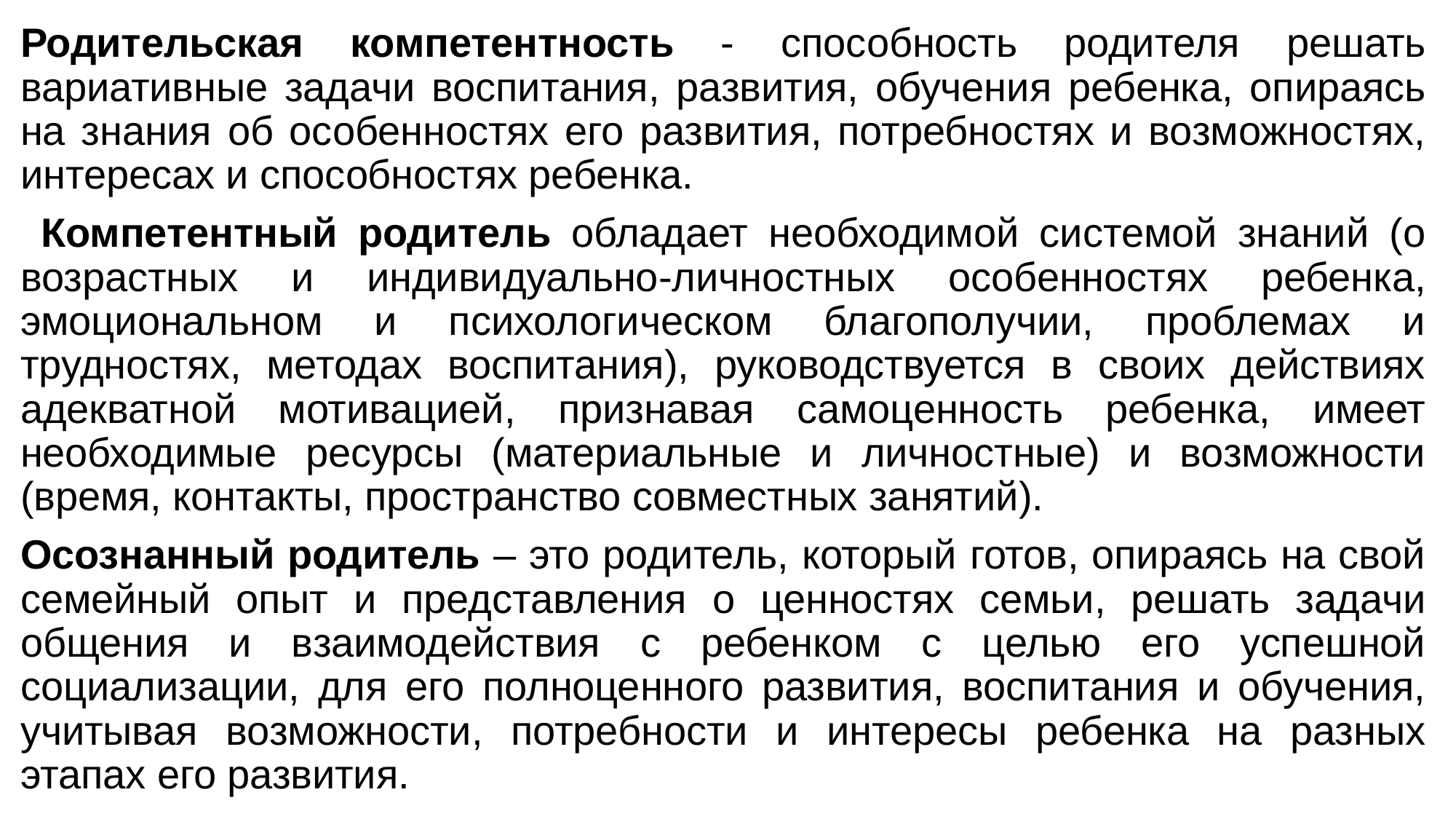

Родительская компетентность - способность родителя решать вариативные задачи воспитания, развития, обучения ребенка, опираясь на знания об особенностях его развития, потребностях и возможностях, интересах и способностях ребенка.
 Компетентный родитель обладает необходимой системой знаний (о возрастных и индивидуально-личностных особенностях ребенка, эмоциональном и психологическом благополучии, проблемах и трудностях, методах воспитания), руководствуется в своих действиях адекватной мотивацией, признавая самоценность ребенка, имеет необходимые ресурсы (материальные и личностные) и возможности (время, контакты, пространство совместных занятий).
Осознанный родитель – это родитель, который готов, опираясь на свой семейный опыт и представления о ценностях семьи, решать задачи общения и взаимодействия с ребенком с целью его успешной социализации, для его полноценного развития, воспитания и обучения, учитывая возможности, потребности и интересы ребенка на разных этапах его развития.